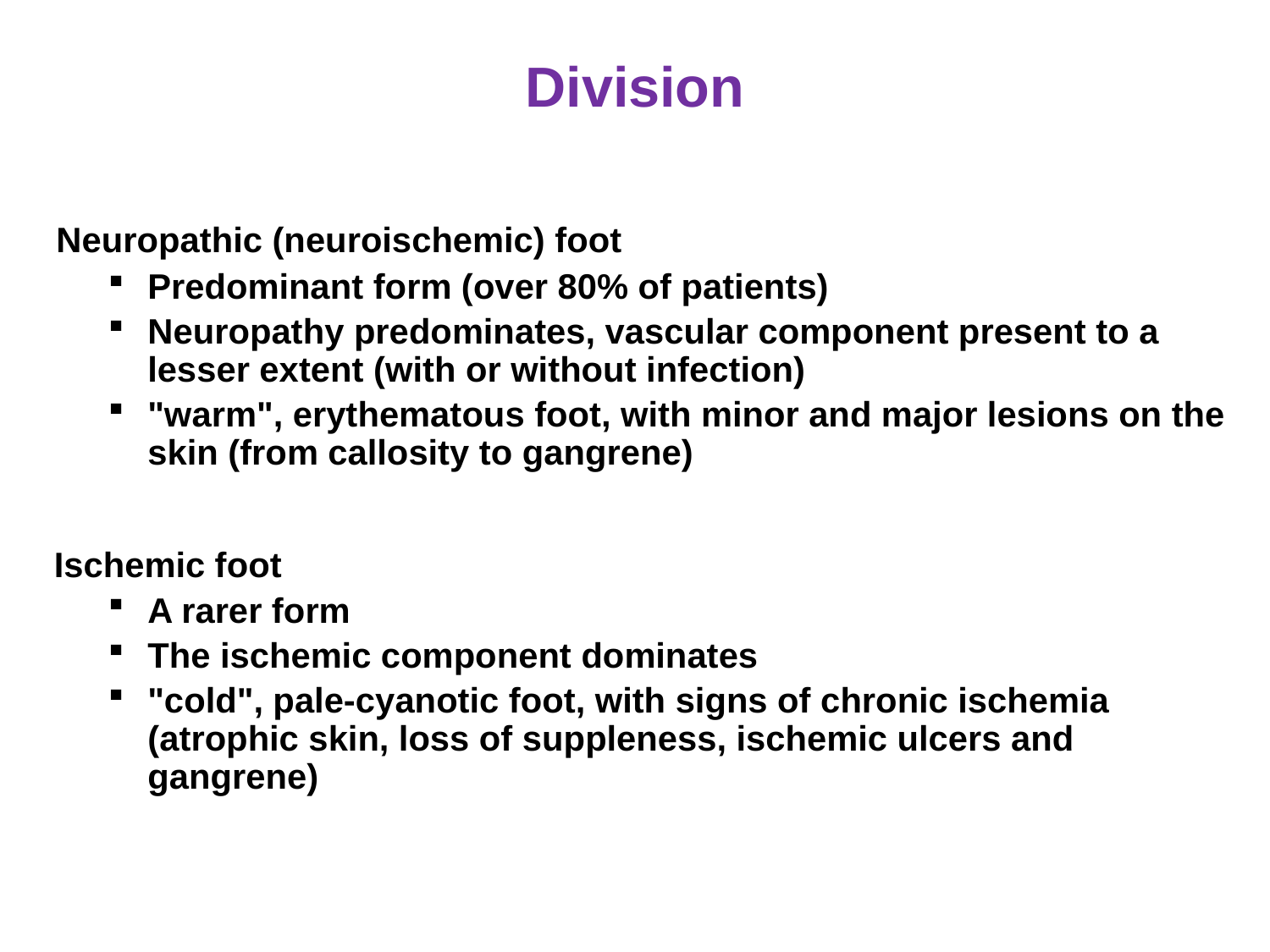

# Division

 Neuropathic (neuroischemic) foot
Predominant form (over 80% of patients)
Neuropathy predominates, vascular component present to a lesser extent (with or without infection)
"warm", erythematous foot, with minor and major lesions on the skin (from callosity to gangrene)

 Ischemic foot
A rarer form
The ischemic component dominates
"cold", pale-cyanotic foot, with signs of chronic ischemia (atrophic skin, loss of suppleness, ischemic ulcers and gangrene)